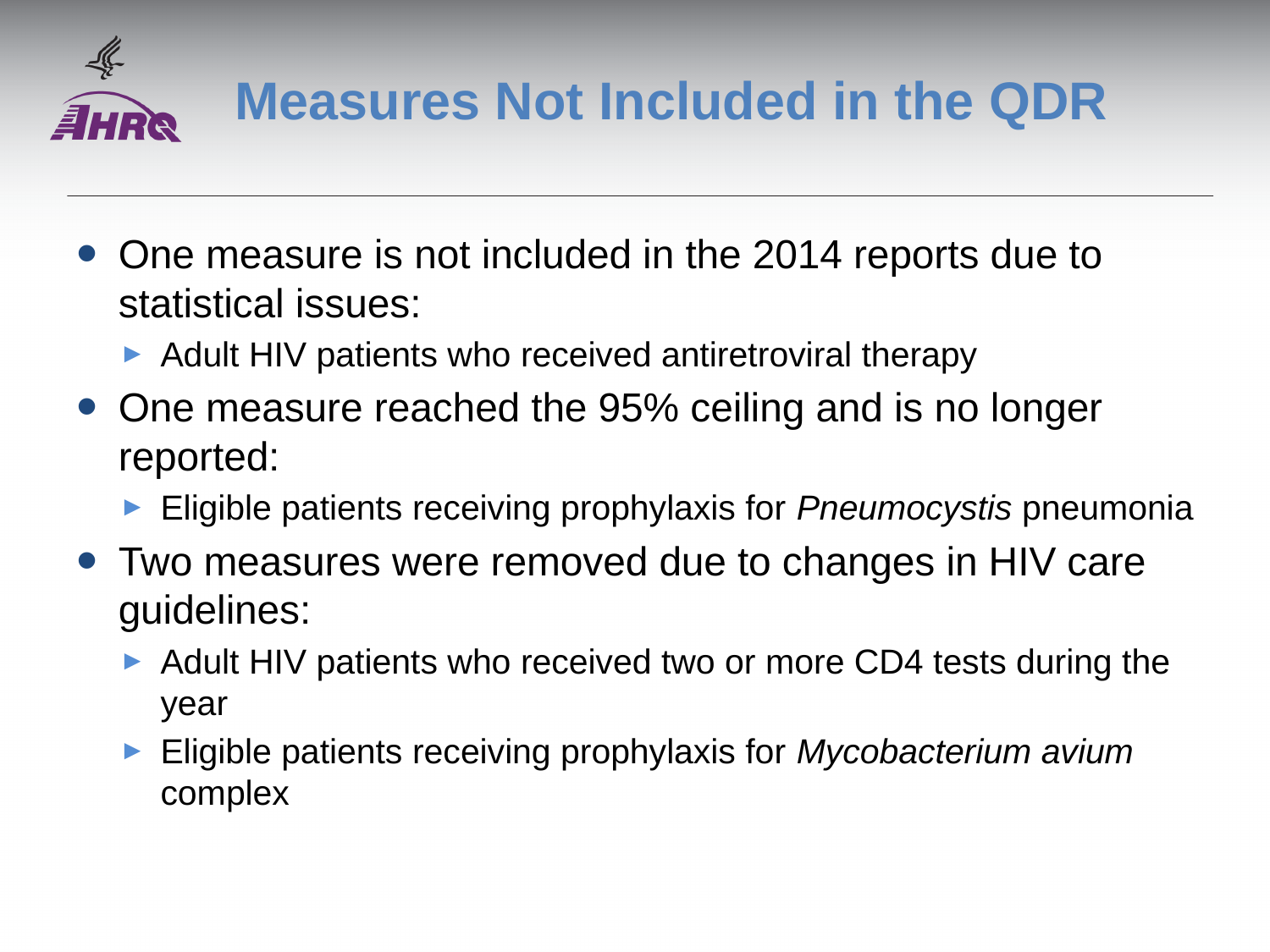

# Measures Not Included in the QDR
One measure is not included in the 2014 reports due to statistical issues:
Adult HIV patients who received antiretroviral therapy
One measure reached the 95% ceiling and is no longer reported:
Eligible patients receiving prophylaxis for Pneumocystis pneumonia
Two measures were removed due to changes in HIV care guidelines:
Adult HIV patients who received two or more CD4 tests during the year
Eligible patients receiving prophylaxis for Mycobacterium avium complex